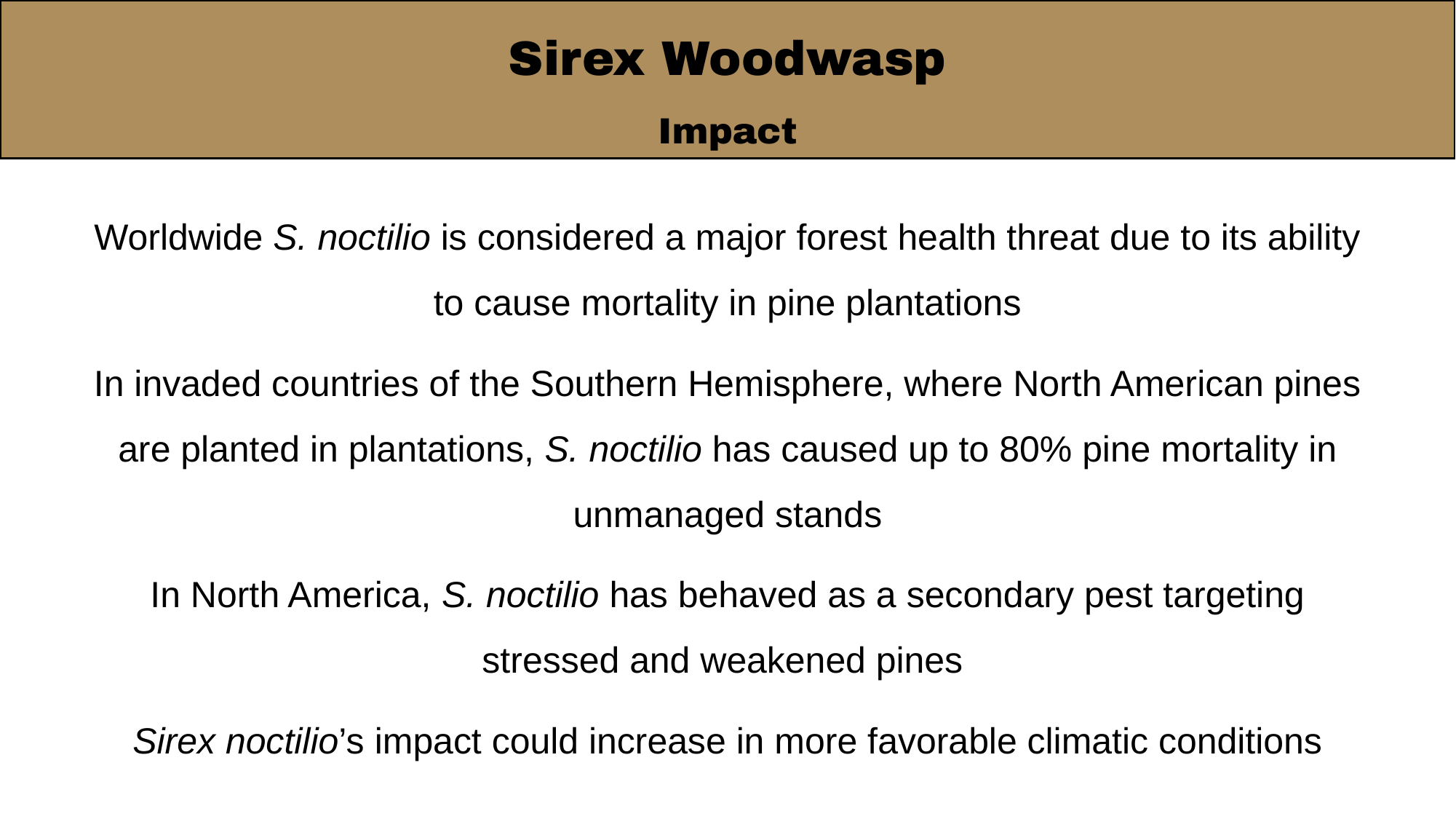

Sirex Woodwasp
Impact
Worldwide S. noctilio is considered a major forest health threat due to its ability to cause mortality in pine plantations
In invaded countries of the Southern Hemisphere, where North American pines are planted in plantations, S. noctilio has caused up to 80% pine mortality in unmanaged stands
In North America, S. noctilio has behaved as a secondary pest targeting stressed and weakened pines
Sirex noctilio’s impact could increase in more favorable climatic conditions